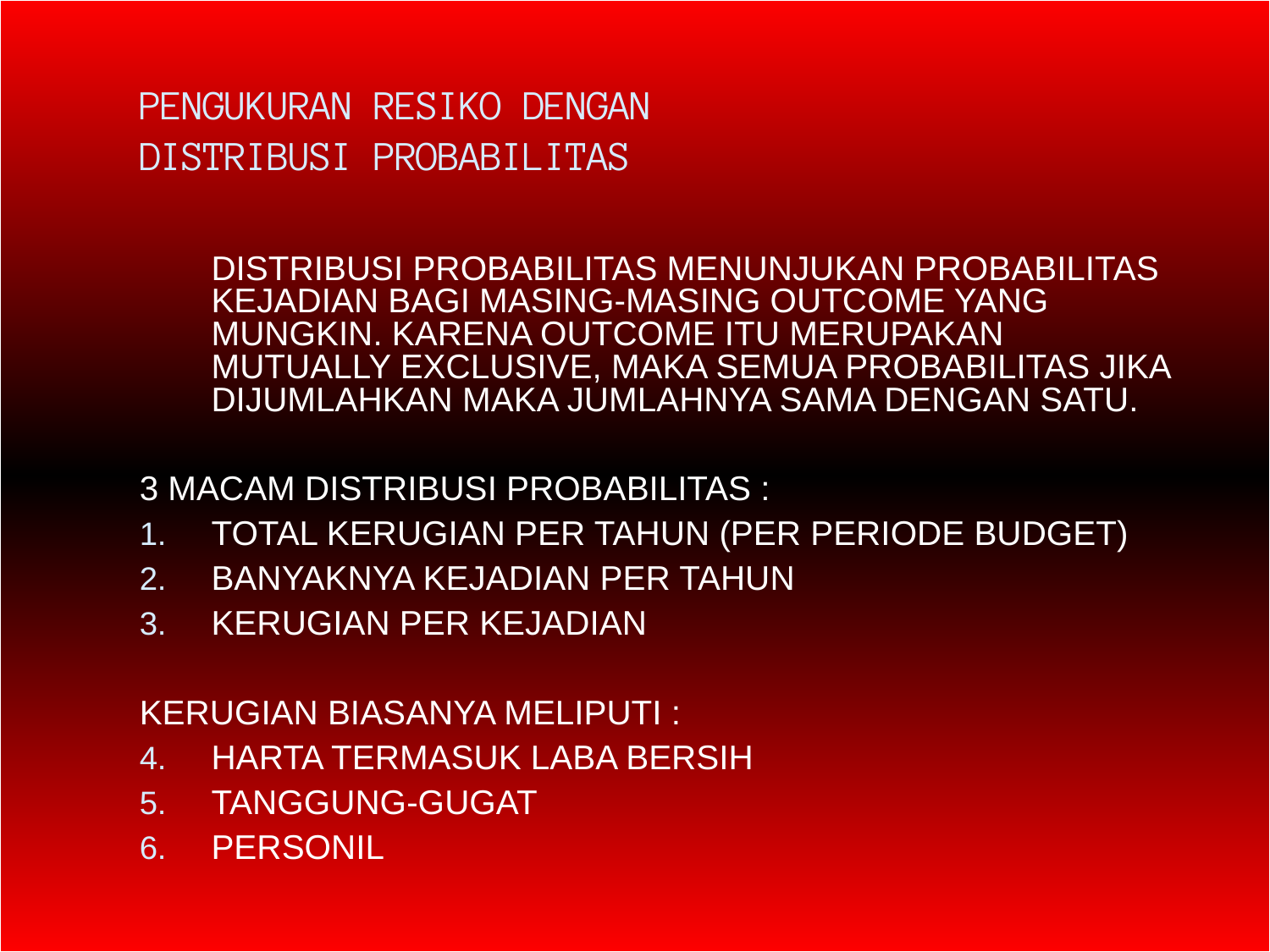

# PENGUKURAN RESIKO DENGAN DISTRIBUSI PROBABILITAS
	DISTRIBUSI PROBABILITAS MENUNJUKAN PROBABILITAS KEJADIAN BAGI MASING-MASING OUTCOME YANG MUNGKIN. KARENA OUTCOME ITU MERUPAKAN MUTUALLY EXCLUSIVE, MAKA SEMUA PROBABILITAS JIKA DIJUMLAHKAN MAKA JUMLAHNYA SAMA DENGAN SATU.

3 MACAM DISTRIBUSI PROBABILITAS :
TOTAL KERUGIAN PER TAHUN (PER PERIODE BUDGET)
BANYAKNYA KEJADIAN PER TAHUN
KERUGIAN PER KEJADIAN

KERUGIAN BIASANYA MELIPUTI :
HARTA TERMASUK LABA BERSIH
TANGGUNG-GUGAT
PERSONIL